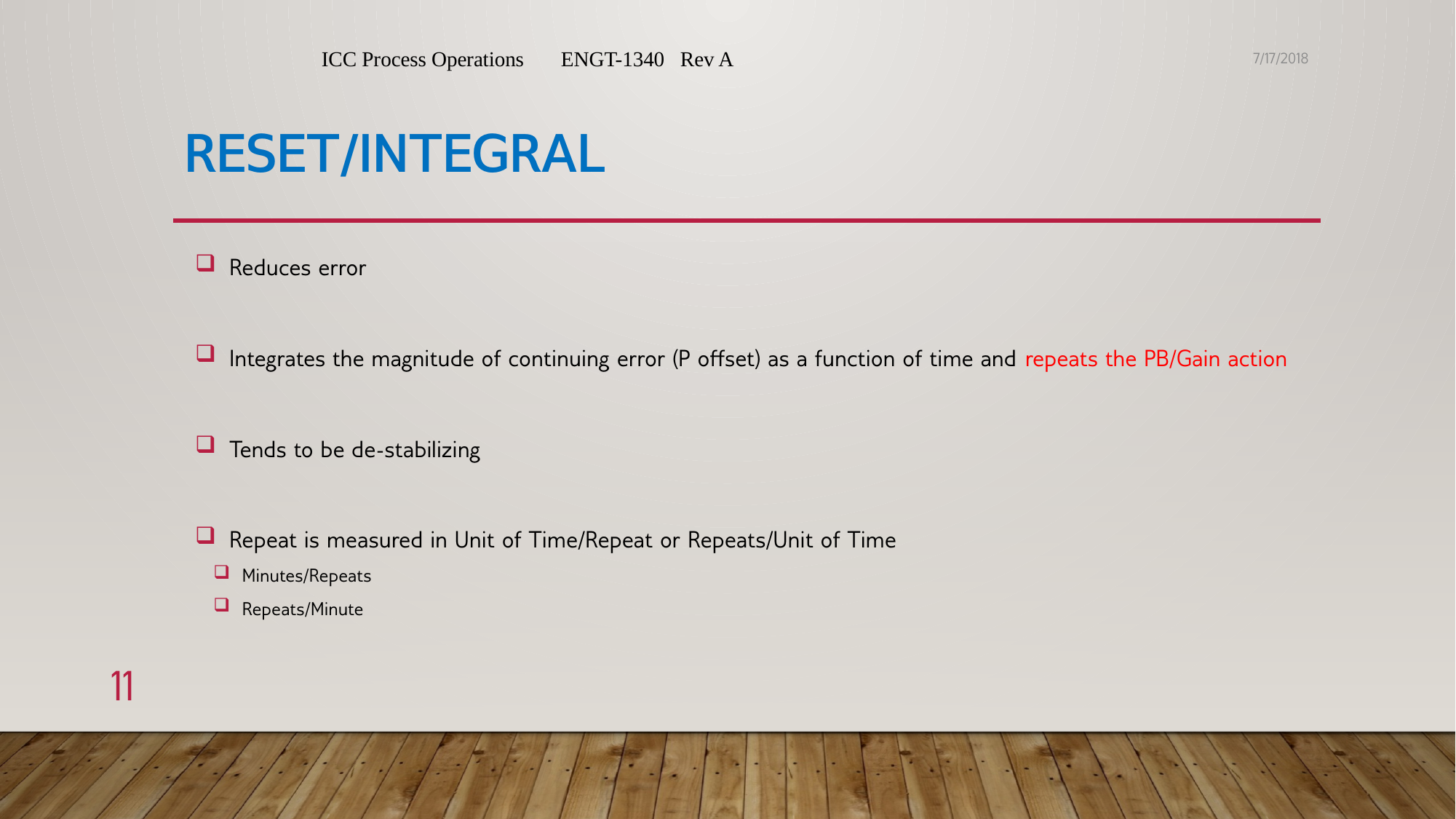

ICC Process Operations       ENGT-1340   Rev A
7/17/2018
# Reset/Integral
Reduces error

Integrates the magnitude of continuing error (P offset) as a function of time and repeats the PB/Gain action

Tends to be de-stabilizing

Repeat is measured in Unit of Time/Repeat or Repeats/Unit of Time
Minutes/Repeats
Repeats/Minute

11